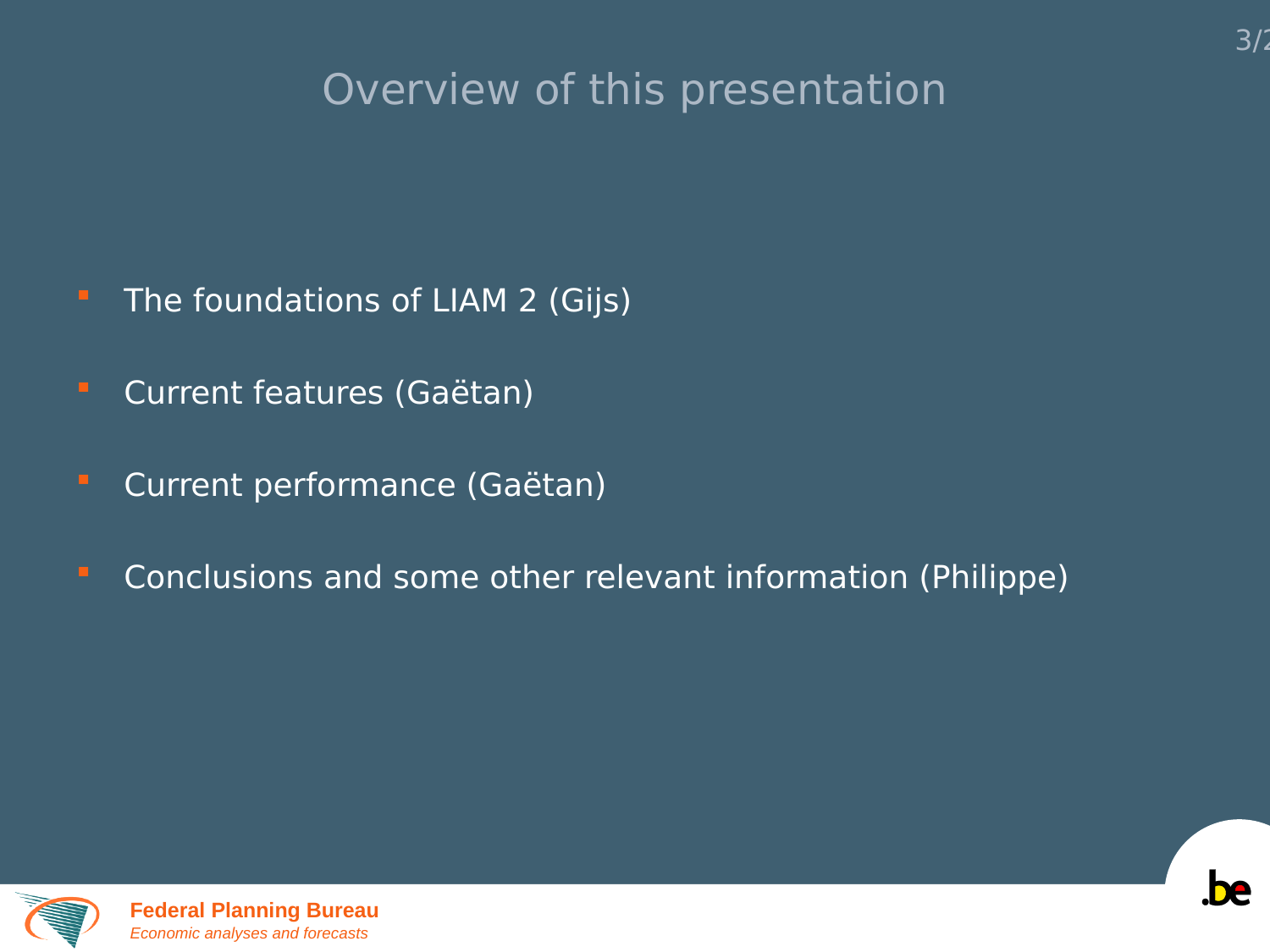

# Overview of this presentation
The foundations of LIAM 2 (Gijs)
Current features (Gaëtan)
Current performance (Gaëtan)
Conclusions and some other relevant information (Philippe)